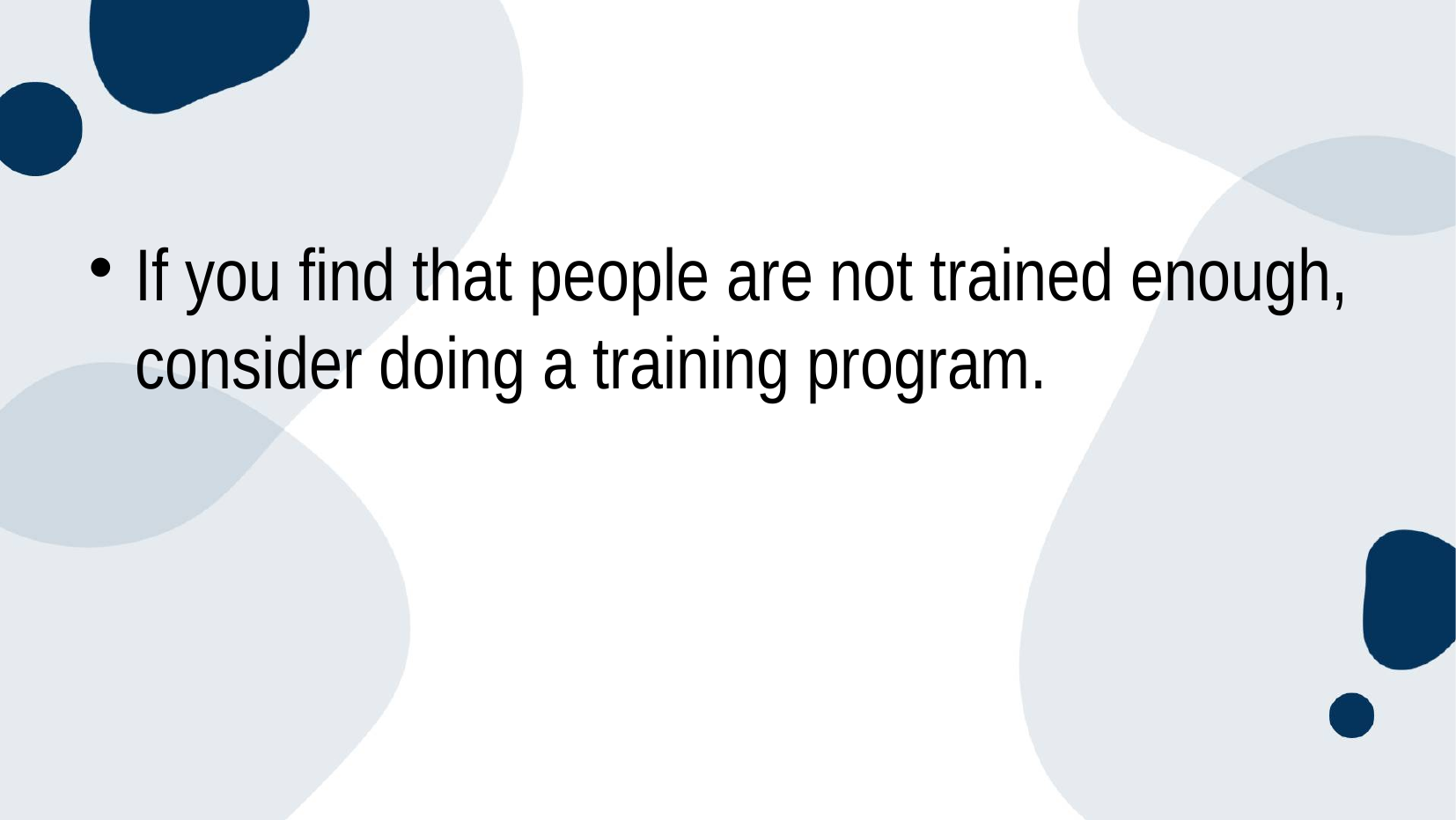

If you find that people are not trained enough, consider doing a training program.